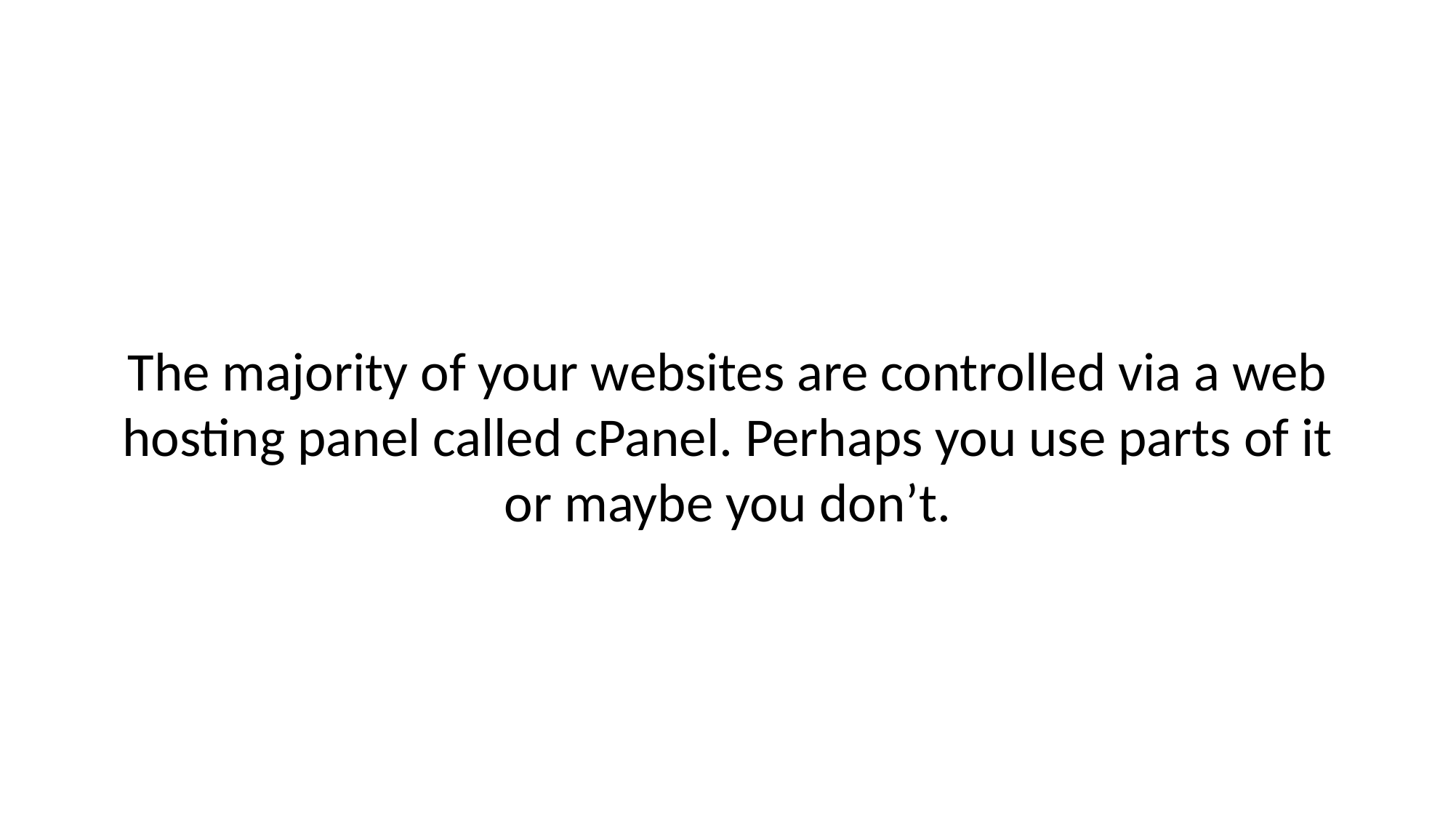

# The majority of your websites are controlled via a web hosting panel called cPanel. Perhaps you use parts of it or maybe you don’t.